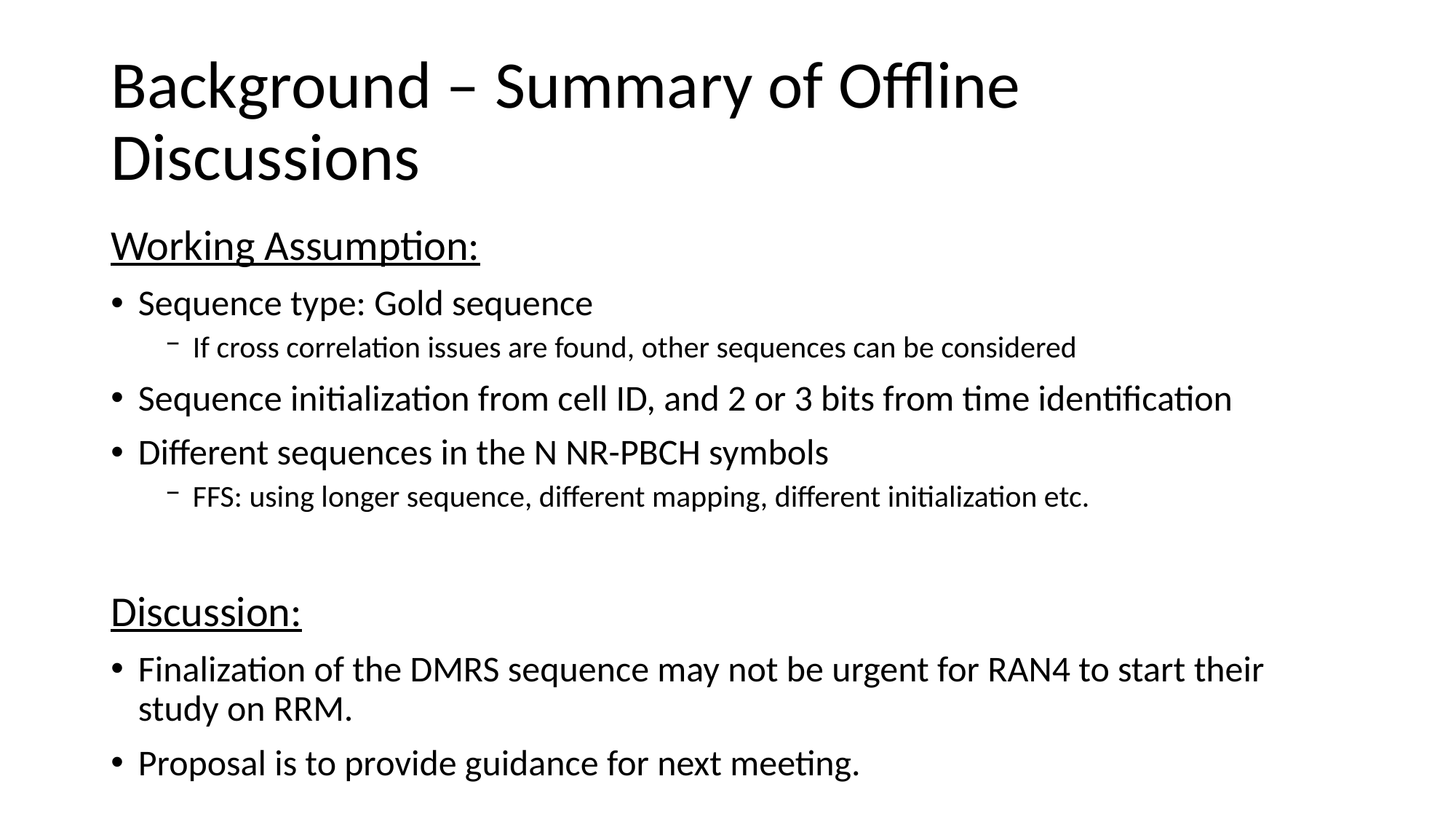

# Background – Summary of Offline Discussions
Working Assumption:
Sequence type: Gold sequence
If cross correlation issues are found, other sequences can be considered
Sequence initialization from cell ID, and 2 or 3 bits from time identification
Different sequences in the N NR-PBCH symbols
FFS: using longer sequence, different mapping, different initialization etc.

Discussion:
Finalization of the DMRS sequence may not be urgent for RAN4 to start their study on RRM.
Proposal is to provide guidance for next meeting.